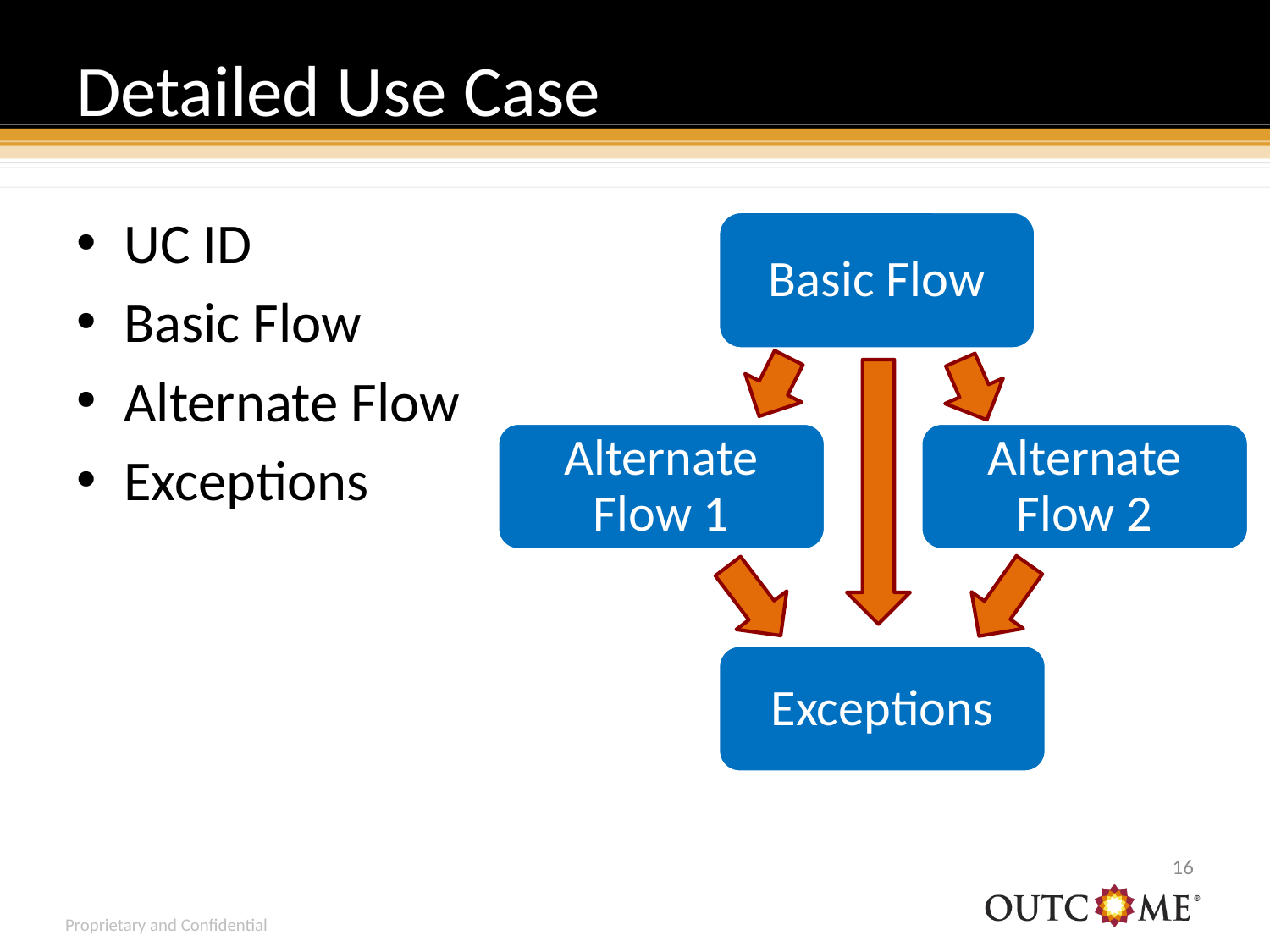

# Detailed Use Case
UC ID
Basic Flow
Alternate Flow
Exceptions

Basic Flow

Alternate Flow 1

Alternate Flow 2

Exceptions
16